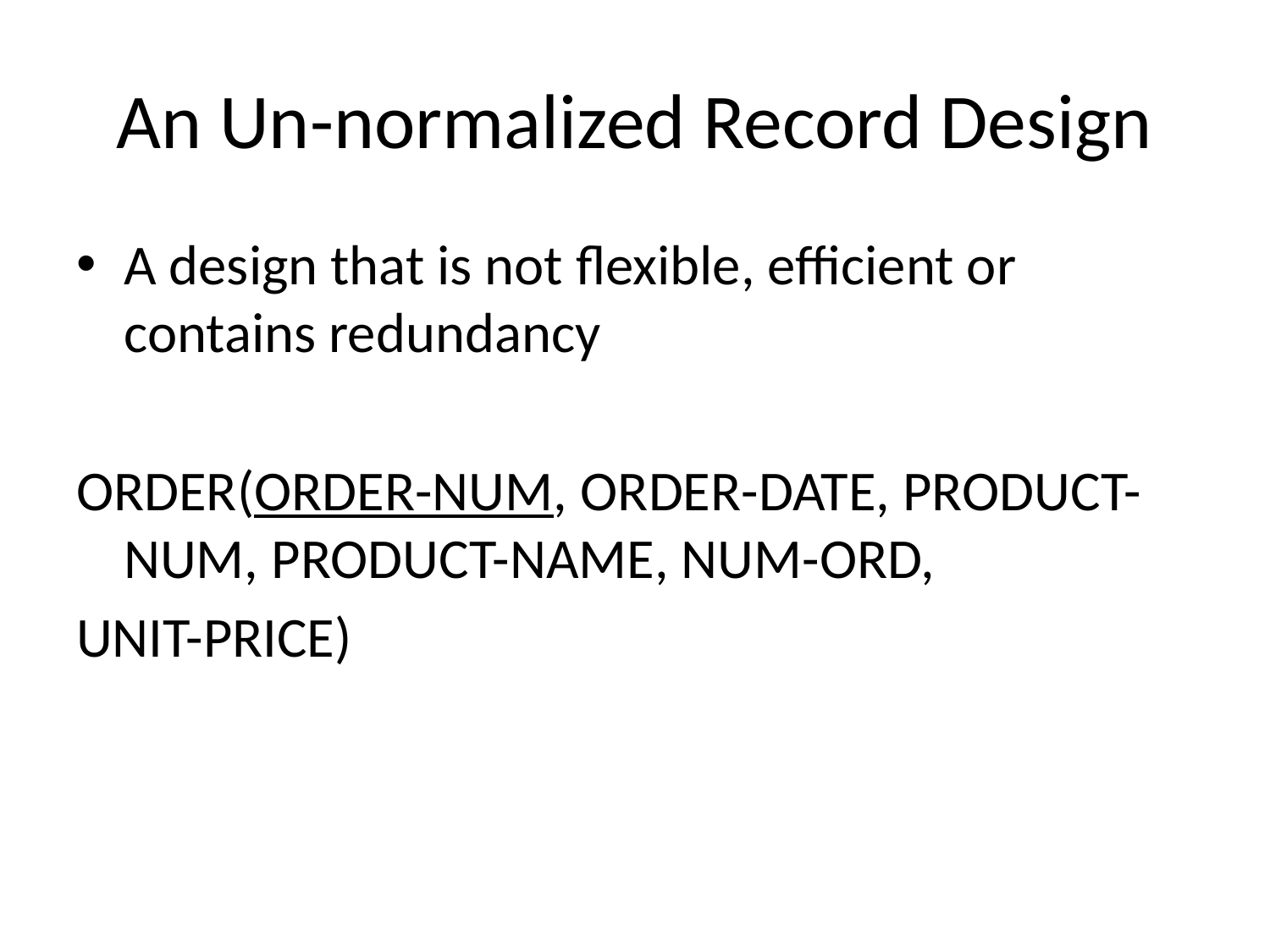

# An Un-normalized Record Design
A design that is not flexible, efficient or contains redundancy

ORDER(ORDER-NUM, ORDER-DATE, PRODUCT-NUM, PRODUCT-NAME, NUM-ORD,
UNIT-PRICE)